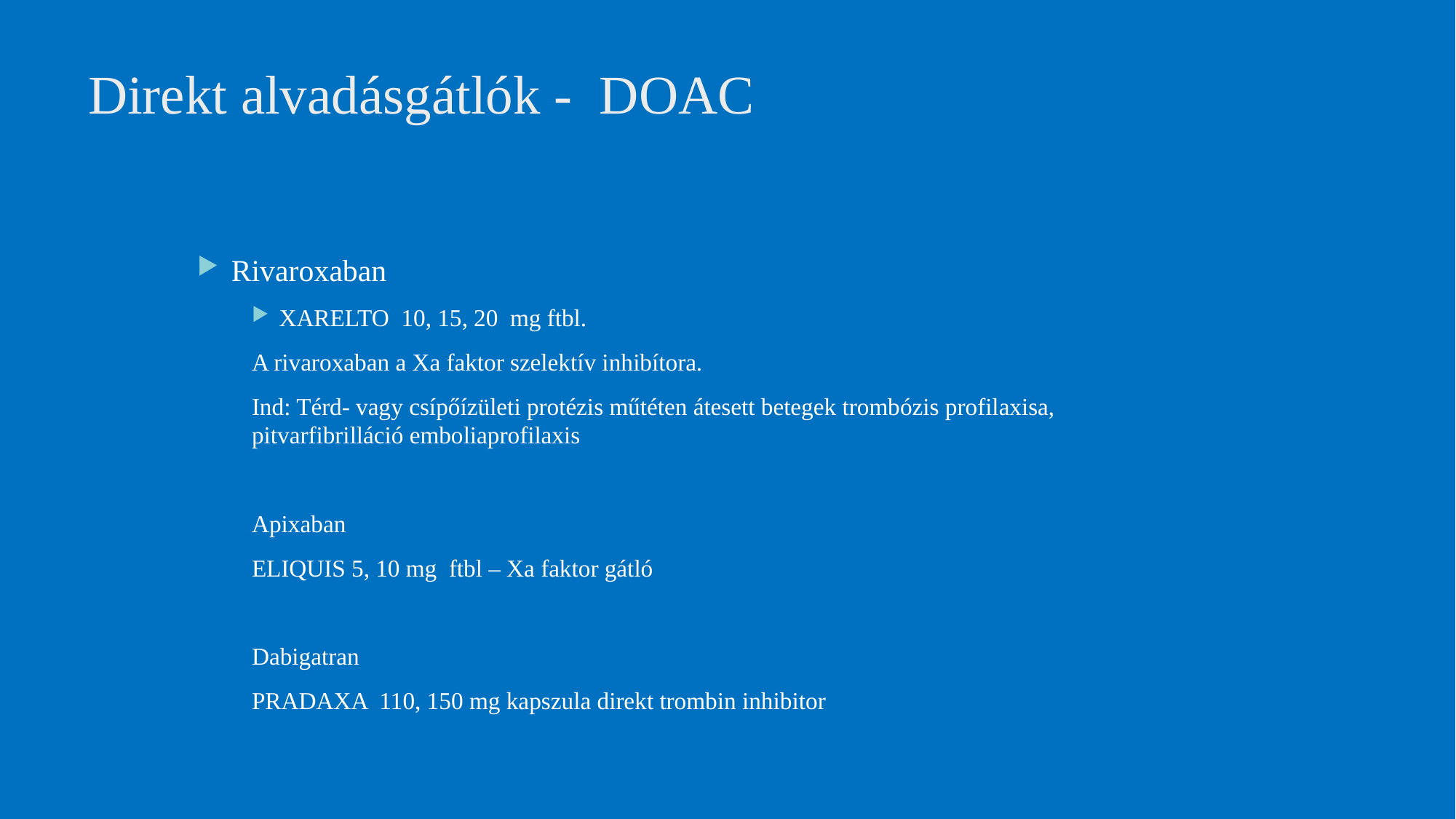

# Direkt alvadásgátlók -  DOAC
Rivaroxaban
XARELTO  10, 15, 20  mg ftbl.
A rivaroxaban a Xa faktor szelektív inhibítora.
Ind: Térd- vagy csípőízületi protézis műtéten átesett betegek trombózis profilaxisa, pitvarfibrilláció emboliaprofilaxis

Apixaban
ELIQUIS 5, 10 mg  ftbl – Xa faktor gátló

Dabigatran
PRADAXA  110, 150 mg kapszula direkt trombin inhibitor